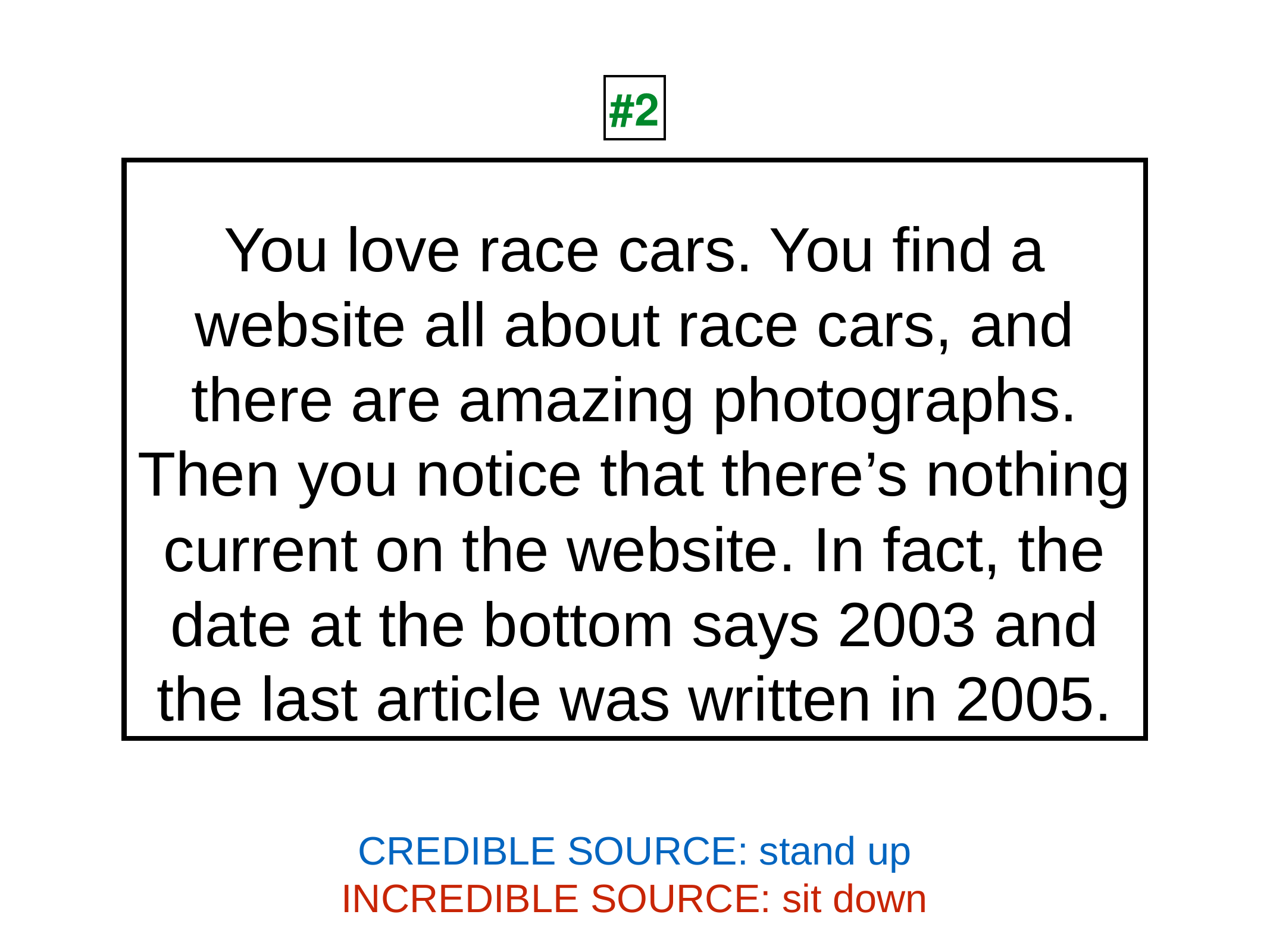

#2
# You love race cars. You find a website all about race cars, and there are amazing photographs. Then you notice that there’s nothing current on the website. In fact, the date at the bottom says 2003 and the last article was written in 2005.
CREDIBLE SOURCE: stand up
INCREDIBLE SOURCE: sit down